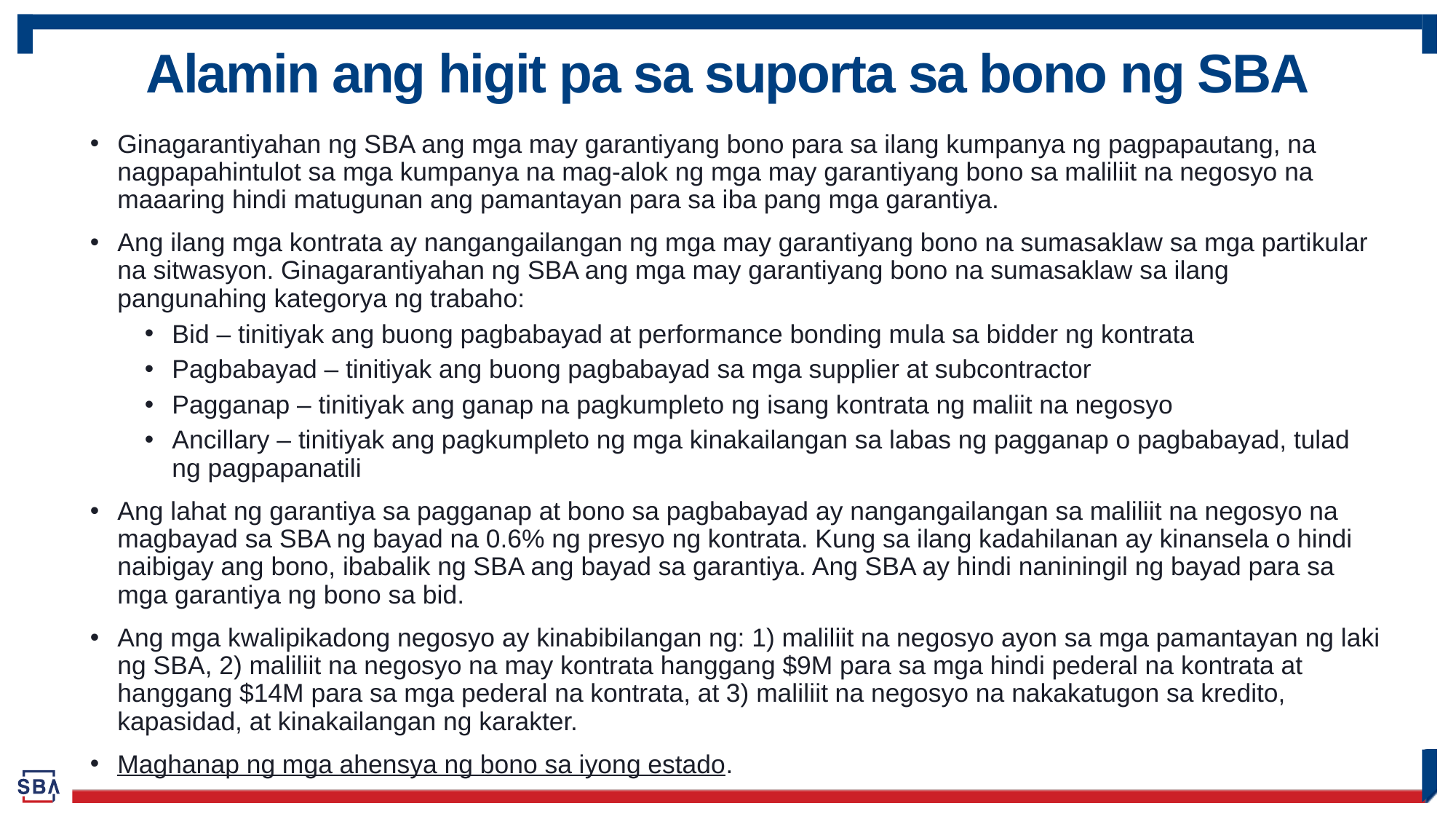

# Alamin ang higit pa sa suporta sa bono ng SBA
Ginagarantiyahan ng SBA ang mga may garantiyang bono para sa ilang kumpanya ng pagpapautang, na nagpapahintulot sa mga kumpanya na mag-alok ng mga may garantiyang bono sa maliliit na negosyo na maaaring hindi matugunan ang pamantayan para sa iba pang mga garantiya.
Ang ilang mga kontrata ay nangangailangan ng mga may garantiyang bono na sumasaklaw sa mga partikular na sitwasyon. Ginagarantiyahan ng SBA ang mga may garantiyang bono na sumasaklaw sa ilang pangunahing kategorya ng trabaho:
Bid – tinitiyak ang buong pagbabayad at performance bonding mula sa bidder ng kontrata
Pagbabayad – tinitiyak ang buong pagbabayad sa mga supplier at subcontractor
Pagganap – tinitiyak ang ganap na pagkumpleto ng isang kontrata ng maliit na negosyo
Ancillary – tinitiyak ang pagkumpleto ng mga kinakailangan sa labas ng pagganap o pagbabayad, tulad ng pagpapanatili
Ang lahat ng garantiya sa pagganap at bono sa pagbabayad ay nangangailangan sa maliliit na negosyo na magbayad sa SBA ng bayad na 0.6% ng presyo ng kontrata. Kung sa ilang kadahilanan ay kinansela o hindi naibigay ang bono, ibabalik ng SBA ang bayad sa garantiya. Ang SBA ay hindi naniningil ng bayad para sa mga garantiya ng bono sa bid.
Ang mga kwalipikadong negosyo ay kinabibilangan ng: 1) maliliit na negosyo ayon sa mga pamantayan ng laki ng SBA, 2) maliliit na negosyo na may kontrata hanggang $9M para sa mga hindi pederal na kontrata at hanggang $14M para sa mga pederal na kontrata, at 3) maliliit na negosyo na nakakatugon sa kredito, kapasidad, at kinakailangan ng karakter.
Maghanap ng mga ahensya ng bono sa iyong estado.